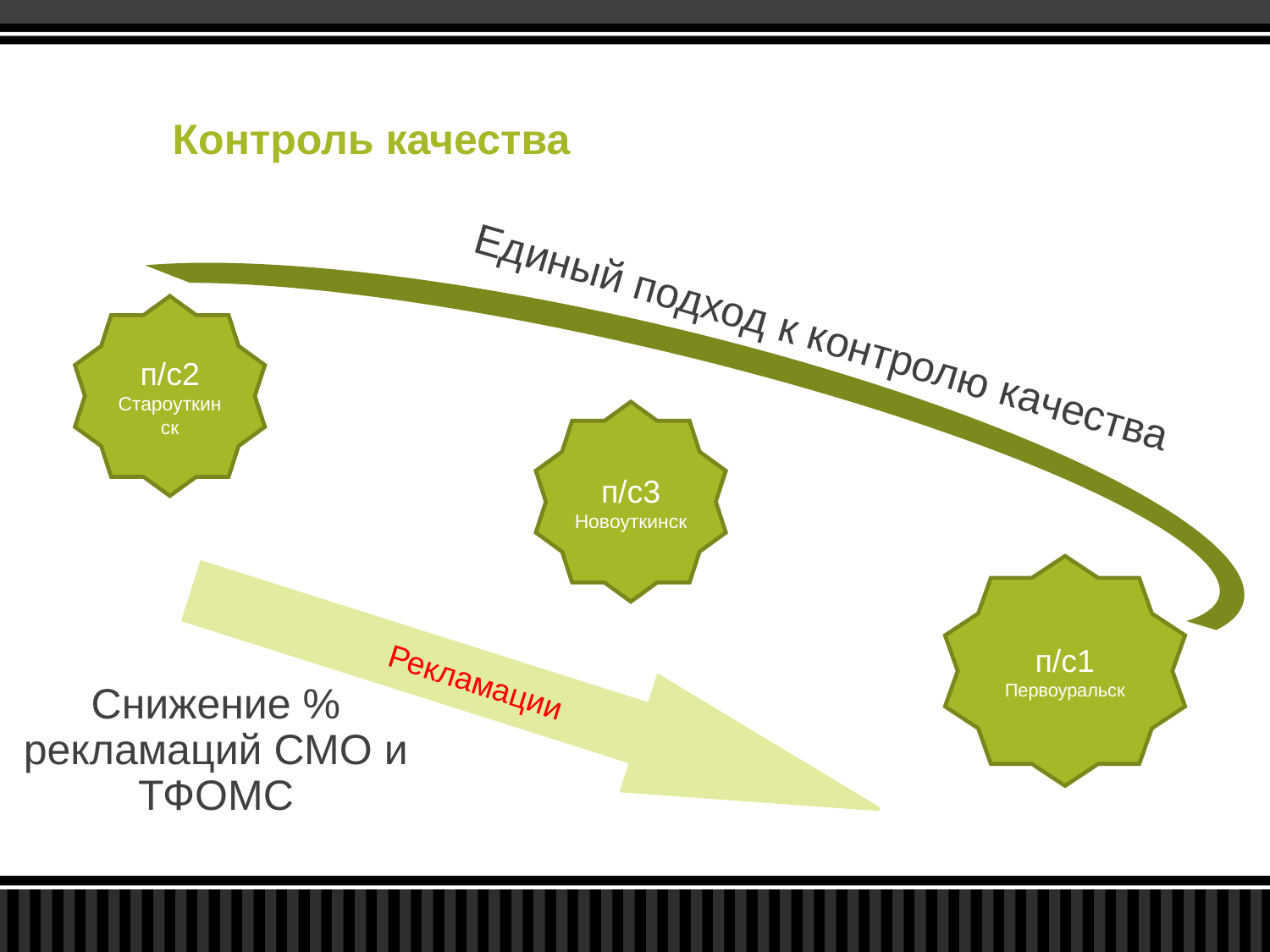

# Контроль качества
п/с2
Староуткинск
Единый подход к контролю качества

п/с3
Новоуткинск
п/с1
Первоуральск
Рекламации
Снижение % рекламаций СМО и ТФОМС